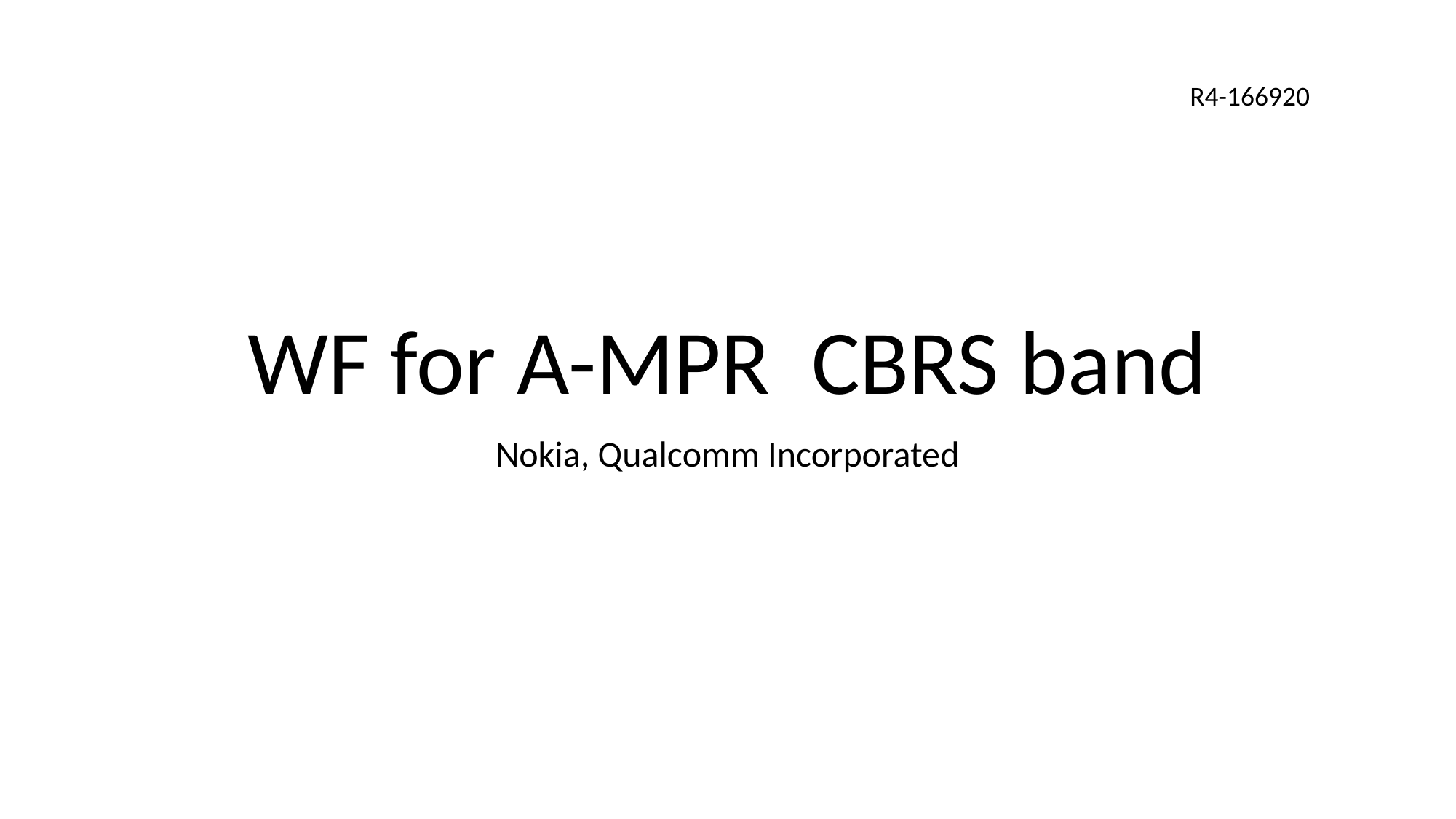

R4-166920
# WF for A-MPR  CBRS band
Nokia, Qualcomm Incorporated